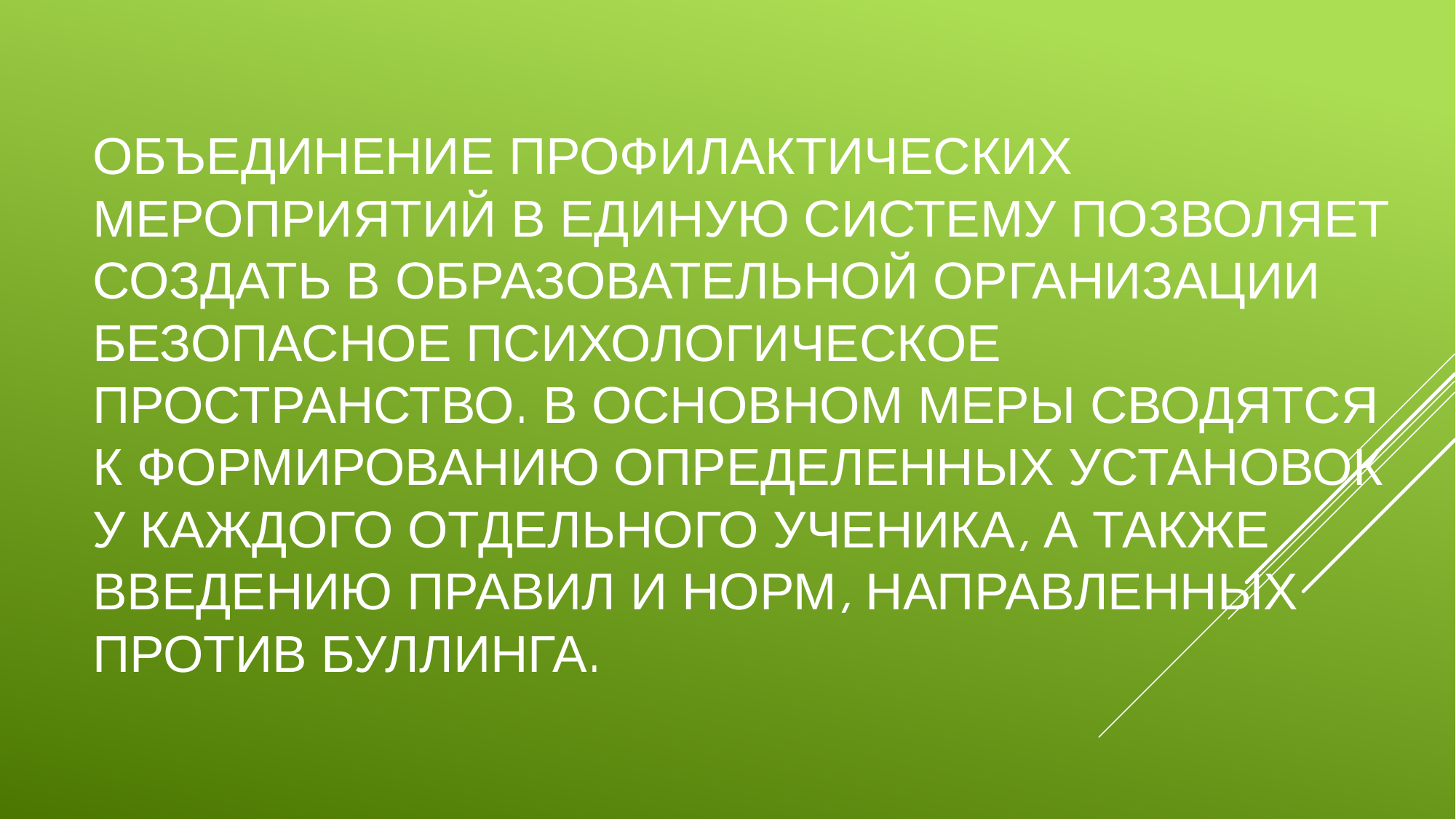

# Объединение профилактических мероприятий в единую систему позволяет создать в образовательной организации безопасное психологическое пространство. В основном меры сводятся к формированию определенных установок у каждого отдельного ученика, а также введению правил и норм, направленных против буллинга.